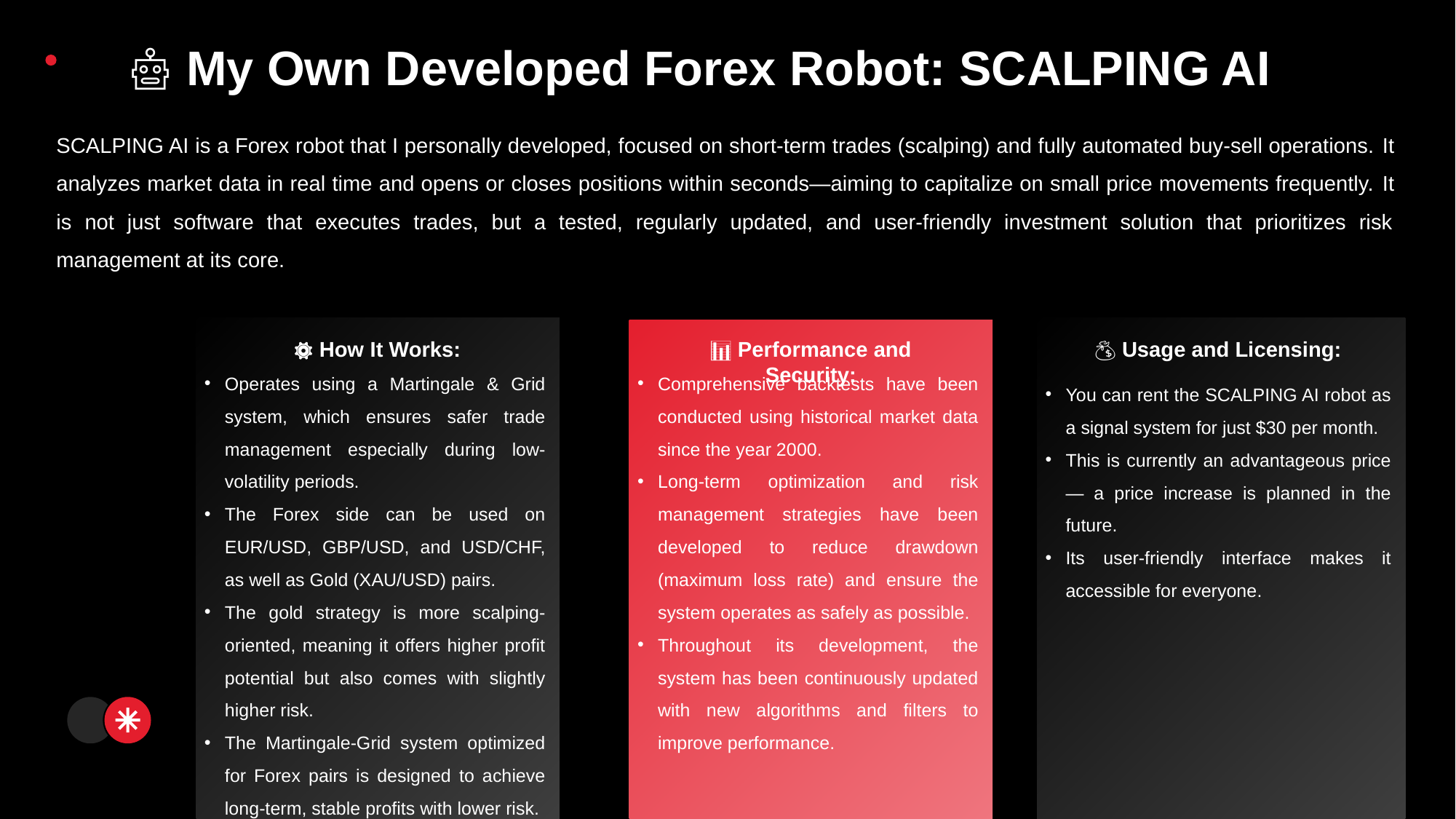

🤖 My Own Developed Forex Robot: SCALPING AI

SCALPING AI is a Forex robot that I personally developed, focused on short-term trades (scalping) and fully automated buy-sell operations. It analyzes market data in real time and opens or closes positions within seconds—aiming to capitalize on small price movements frequently. It is not just software that executes trades, but a tested, regularly updated, and user-friendly investment solution that prioritizes risk management at its core.

⚙️ How It Works:
📊 Performance and Security:
💰 Usage and Licensing:
Operates using a Martingale & Grid system, which ensures safer trade management especially during low-volatility periods.
The Forex side can be used on EUR/USD, GBP/USD, and USD/CHF, as well as Gold (XAU/USD) pairs.
The gold strategy is more scalping-oriented, meaning it offers higher profit potential but also comes with slightly higher risk.
The Martingale-Grid system optimized for Forex pairs is designed to achieve long-term, stable profits with lower risk.
Comprehensive backtests have been conducted using historical market data since the year 2000.
Long-term optimization and risk management strategies have been developed to reduce drawdown (maximum loss rate) and ensure the system operates as safely as possible.
Throughout its development, the system has been continuously updated with new algorithms and filters to improve performance.
You can rent the SCALPING AI robot as a signal system for just $30 per month.
This is currently an advantageous price — a price increase is planned in the future.
Its user-friendly interface makes it accessible for everyone.